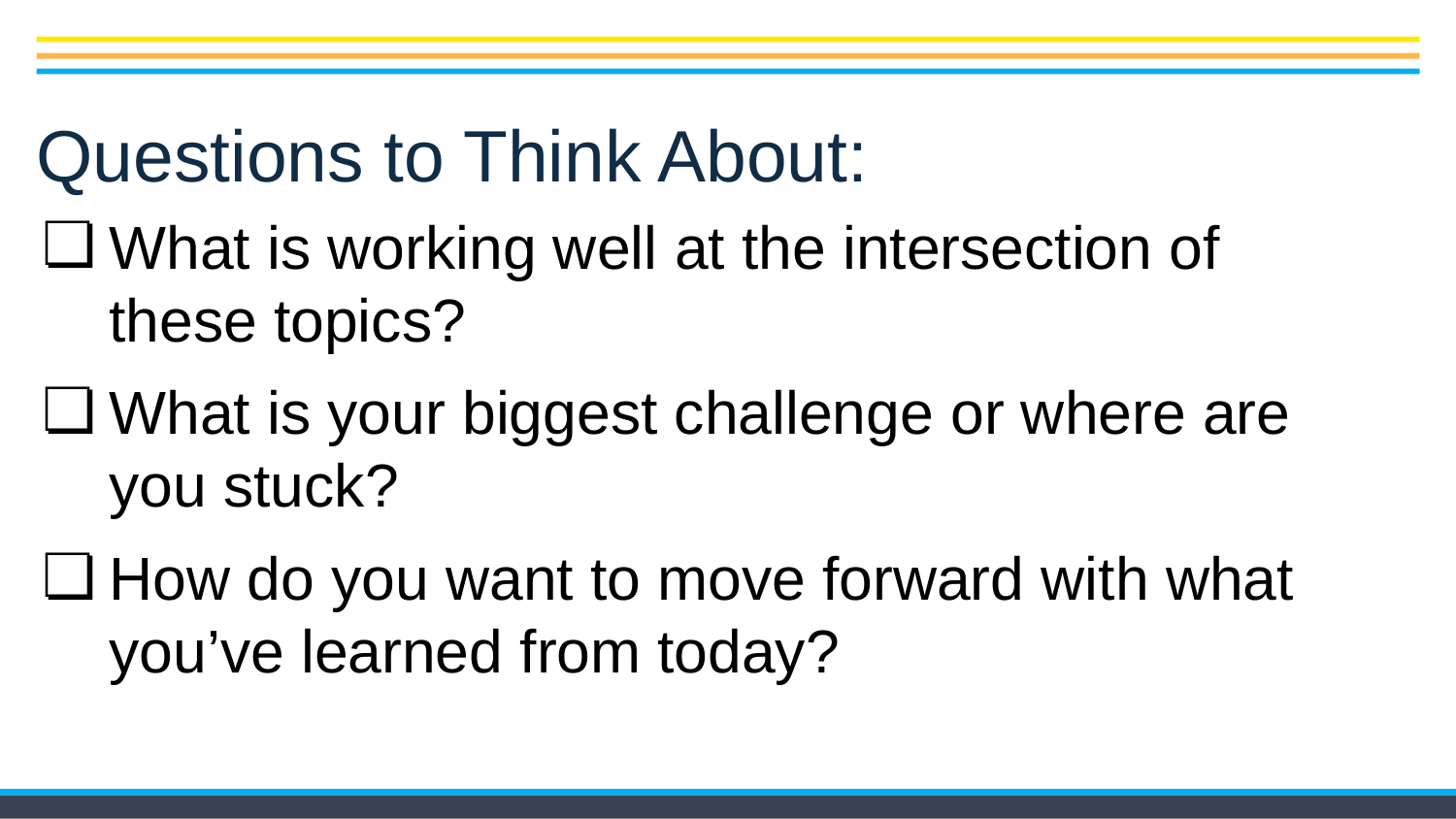

# Questions to Think About:
What is working well at the intersection of these topics?
What is your biggest challenge or where are you stuck?
How do you want to move forward with what you’ve learned from today?